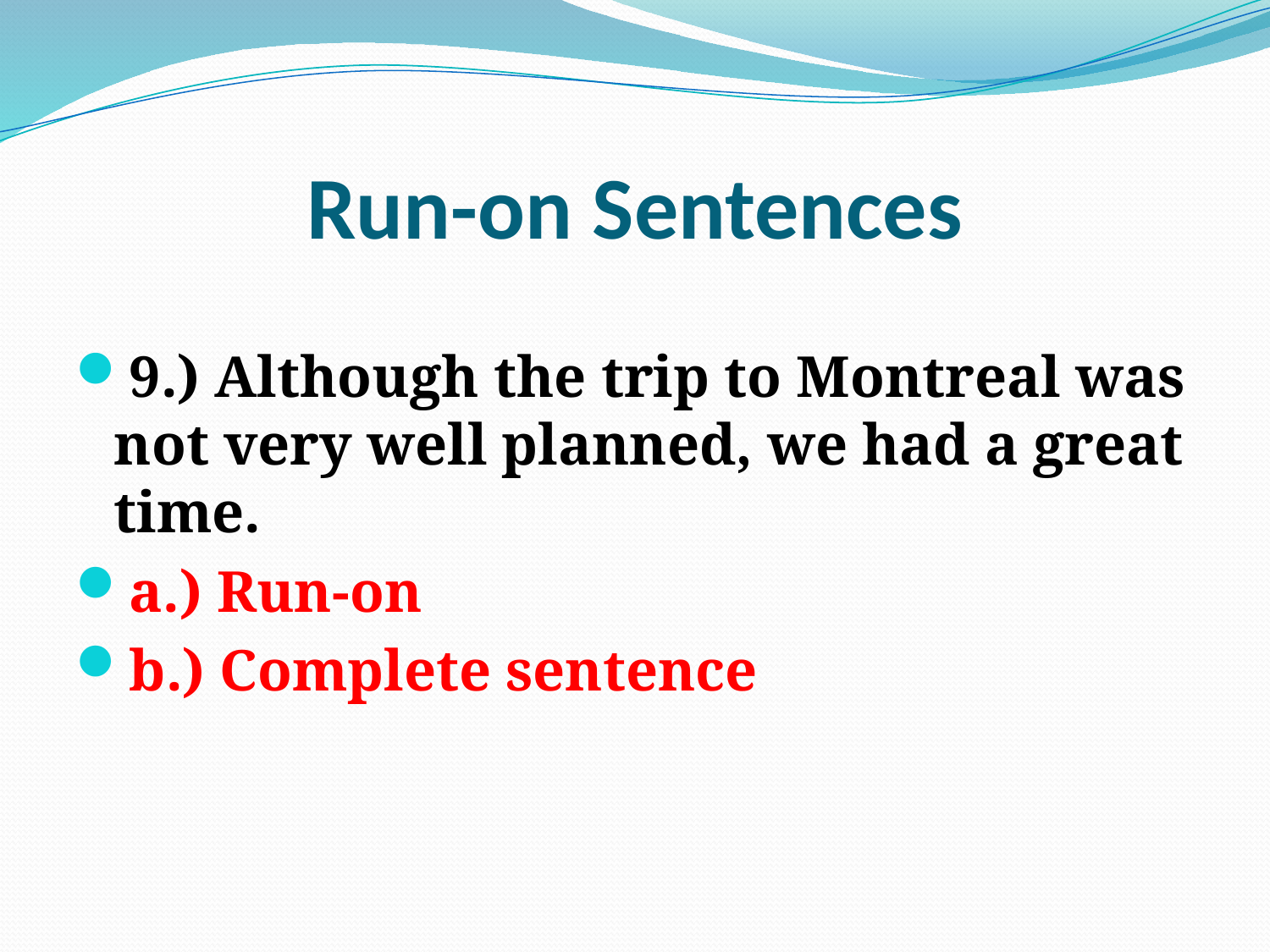

# Run-on Sentences

9.) Although the trip to Montreal was not very well planned, we had a great time.
a.) Run-on
b.) Complete sentence